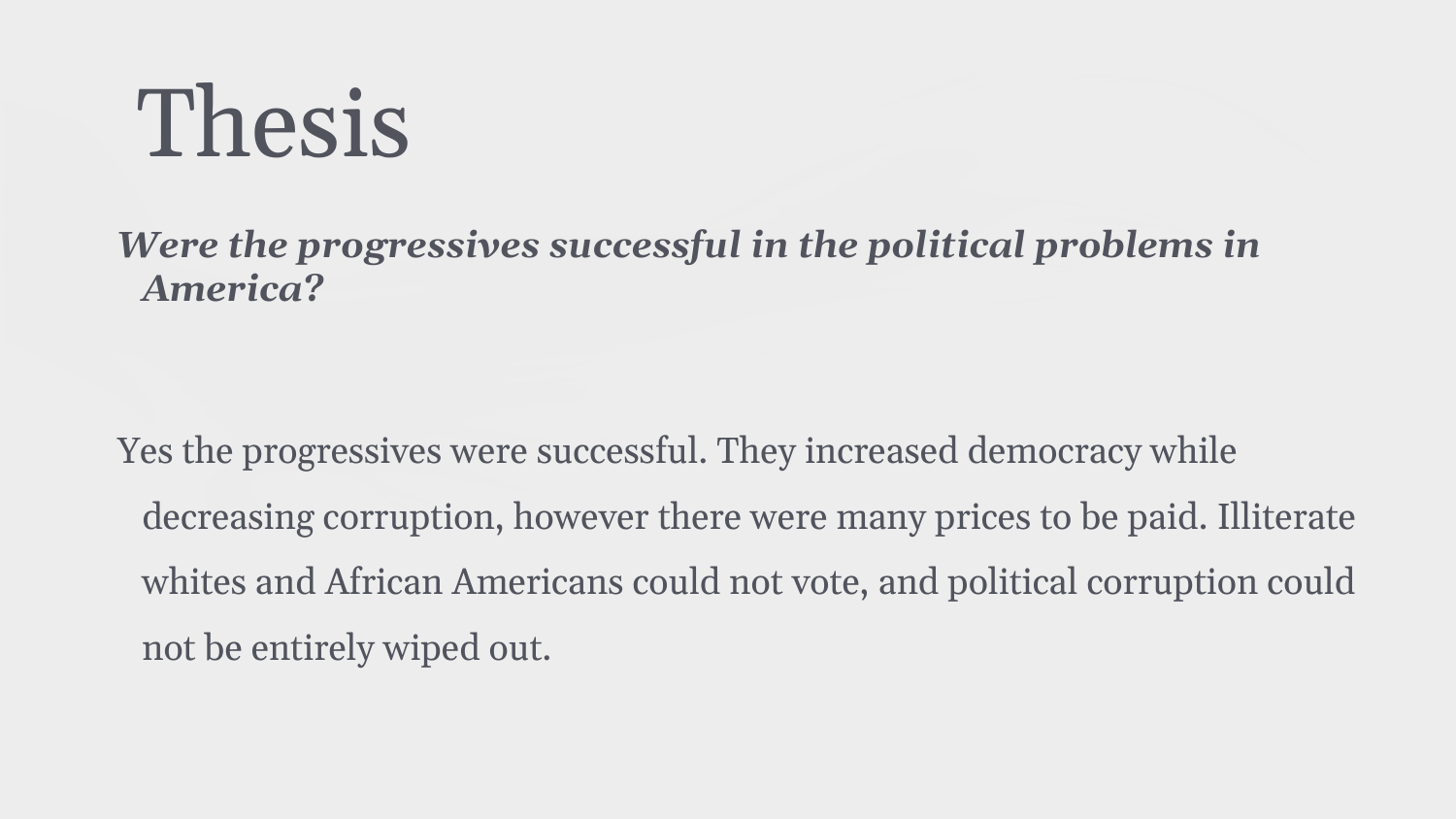

# Thesis
Were the progressives successful in the political problems in America?

Yes the progressives were successful. They increased democracy while decreasing corruption, however there were many prices to be paid. Illiterate whites and African Americans could not vote, and political corruption could not be entirely wiped out.